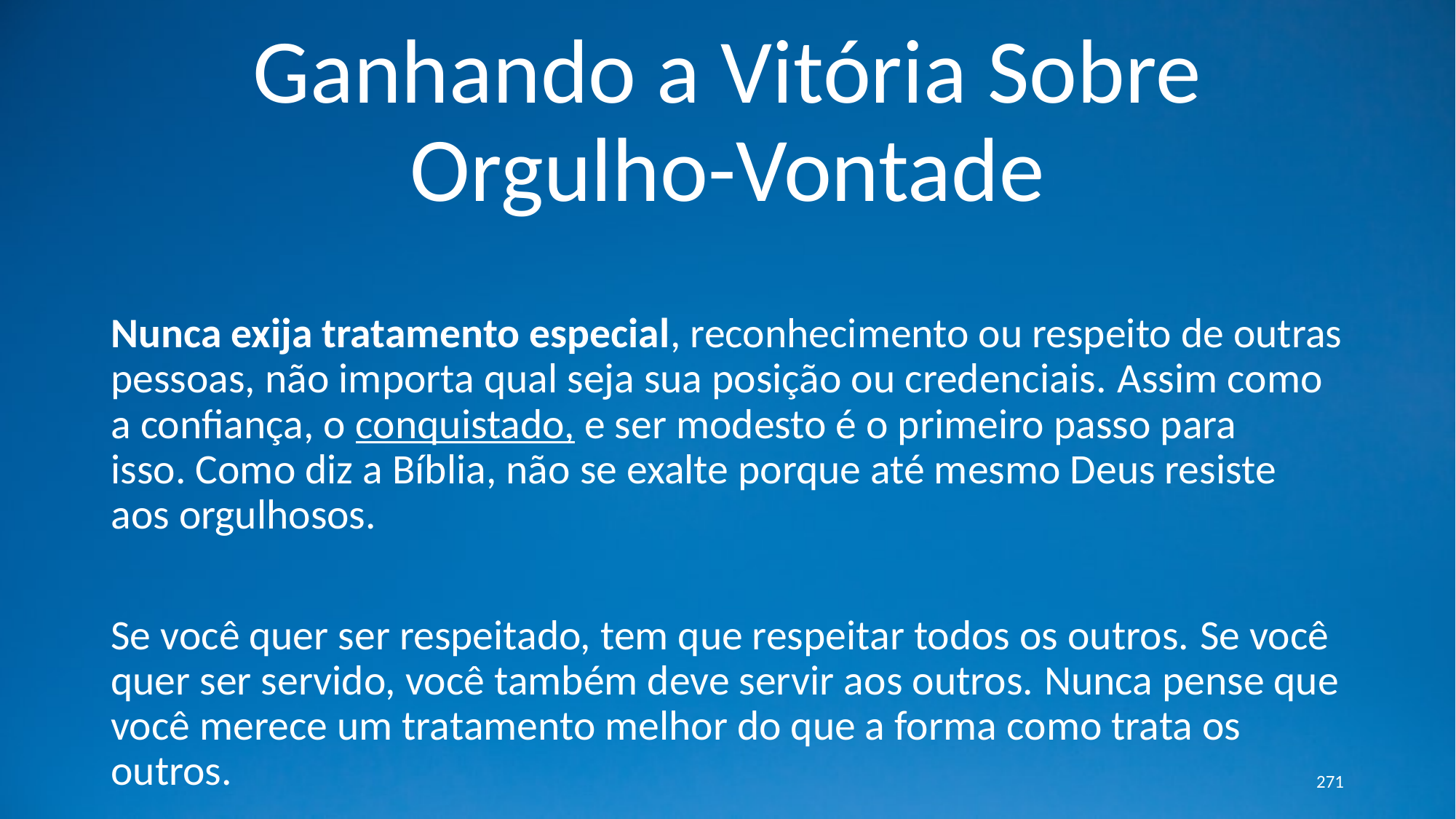

# Ganhando a Vitória Sobre Orgulho-Vontade
Nunca exija tratamento especial, reconhecimento ou respeito de outras pessoas, não importa qual seja sua posição ou credenciais. Assim como a confiança, o conquistado, e ser modesto é o primeiro passo para isso. Como diz a Bíblia, não se exalte porque até mesmo Deus resiste aos orgulhosos.

Se você quer ser respeitado, tem que respeitar todos os outros. Se você quer ser servido, você também deve servir aos outros. Nunca pense que você merece um tratamento melhor do que a forma como trata os outros.
271